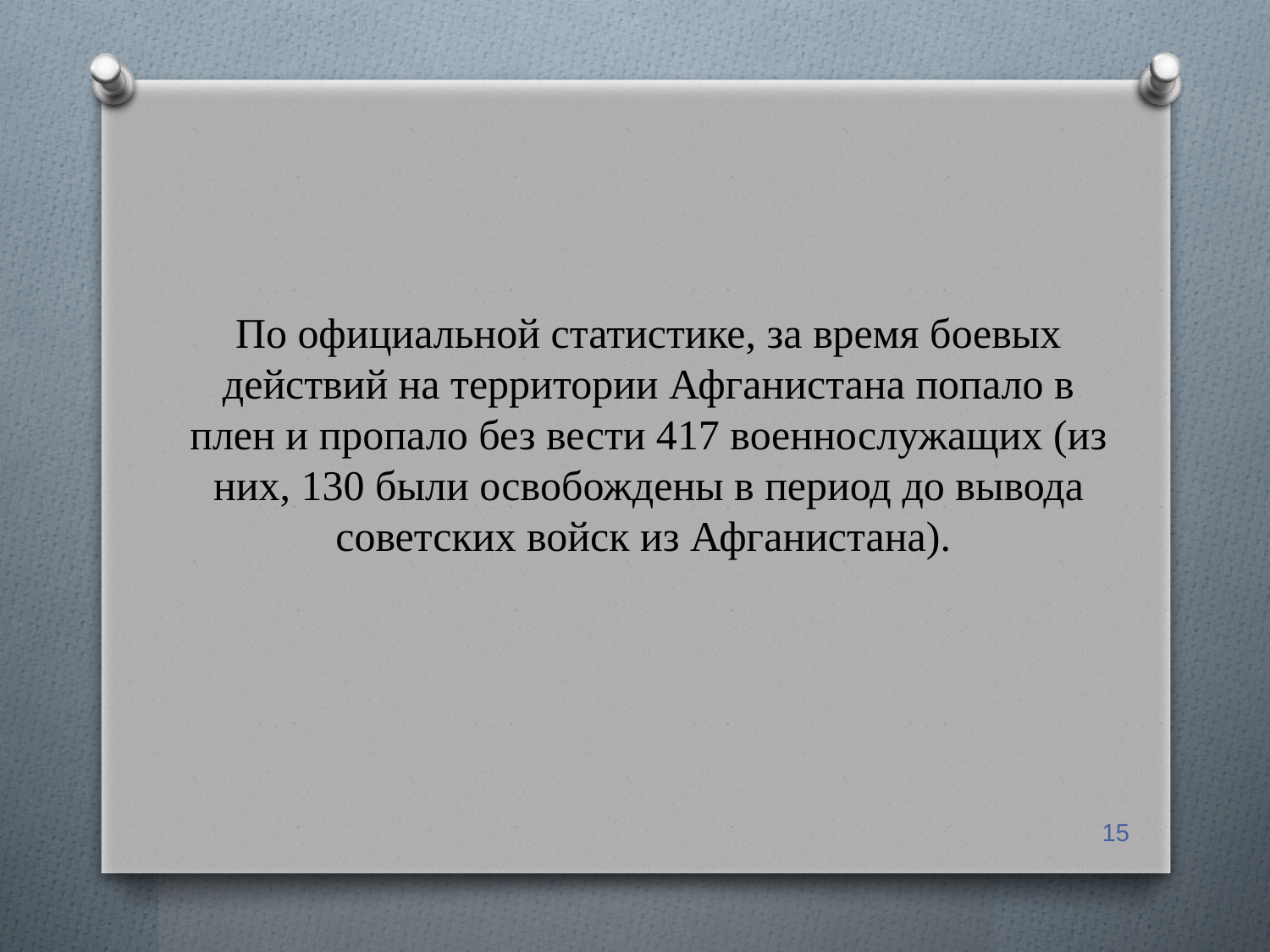

# По официальной статистике, за время боевых действий на территории Афганистана попало в плен и пропало без вести 417 военнослужащих (из них, 130 были освобождены в период до вывода советских войск из Афганистана).
15